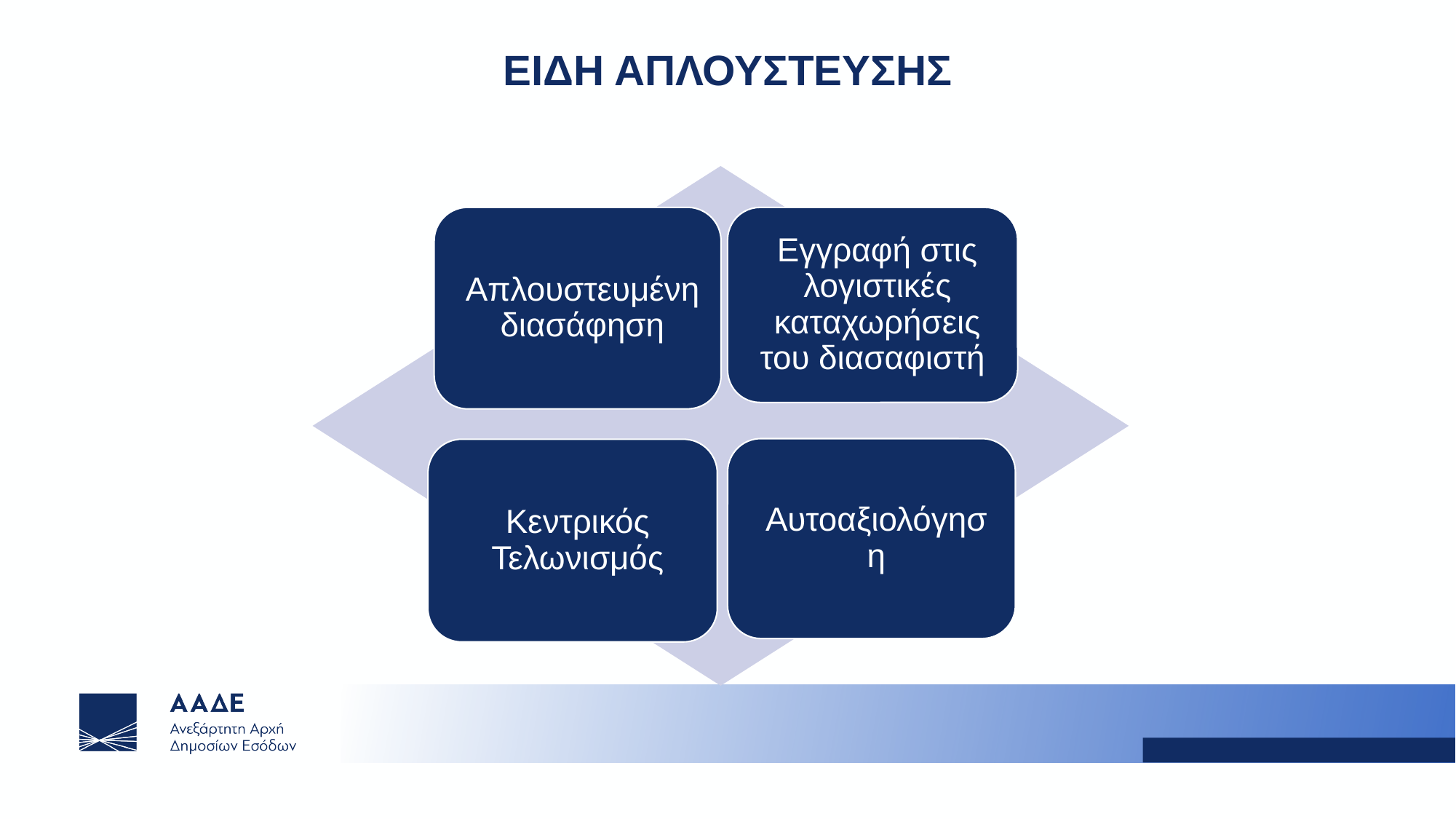

# ΕΙΔΗ ΑΠΛΟΥΣΤΕΥΣΗΣ
Απλουστευμένη διασάφηση
Εγγραφή στις λογιστικές καταχωρήσεις του διασαφιστή
Κεντρικός Τελωνισμός
Αυτοαξιολόγηση